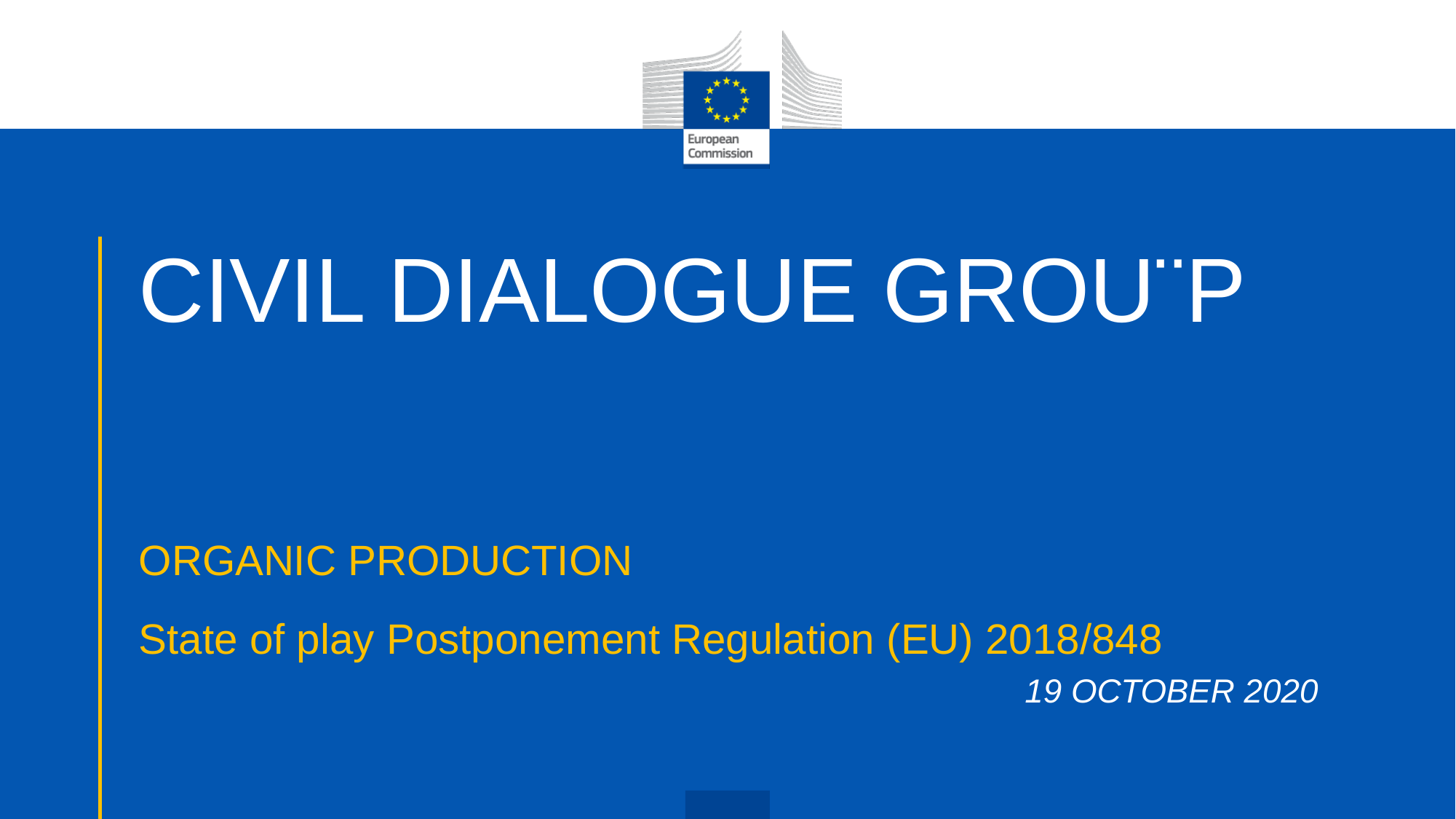

# CIVIL DIALOGUE GROU¨P
ORGANIC PRODUCTION
State of play Postponement Regulation (EU) 2018/848
19 OCTOBER 2020